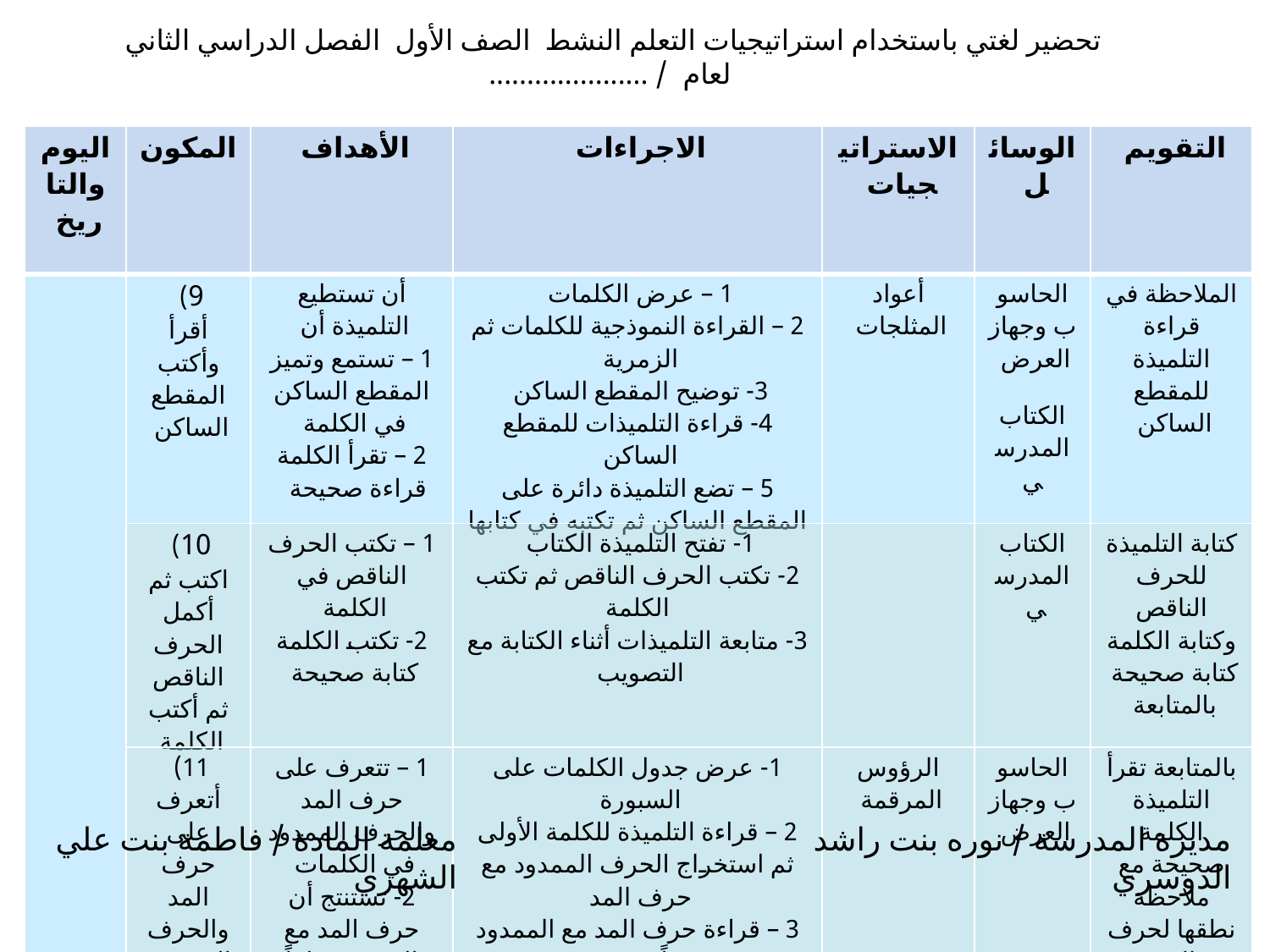

تحضير لغتي باستخدام استراتيجيات التعلم النشط  الصف الأول  الفصل الدراسي الثاني  لعام  / .....................

| اليوم والتاريخ | المكون | الأهداف | الاجراءات | الاستراتيجيات | الوسائل | التقويم |
| --- | --- | --- | --- | --- | --- | --- |
|  | 9) أقرأ وأكتب المقطع الساكن | أن تستطيع التلميذة أن 1 – تستمع وتميز المقطع الساكن في الكلمة 2 – تقرأ الكلمة قراءة صحيحة | 1 – عرض الكلمات 2 – القراءة النموذجية للكلمات ثم الزمرية 3- توضيح المقطع الساكن 4- قراءة التلميذات للمقطع الساكن 5 – تضع التلميذة دائرة على المقطع الساكن ثم تكتبه في كتابها | أعواد المثلجات | الحاسوب وجهاز العرض الكتاب المدرسي | الملاحظة في قراءة التلميذة للمقطع الساكن |
|  | 10) اكتب ثم أكمل الحرف الناقص ثم أكتب الكلمة | 1 – تكتب الحرف الناقص في الكلمة 2- تكتب الكلمة كتابة صحيحة | 1- تفتح التلميذة الكتاب 2- تكتب الحرف الناقص ثم تكتب الكلمة 3- متابعة التلميذات أثناء الكتابة مع التصويب |  | الكتاب المدرسي | كتابة التلميذة للحرف الناقص وكتابة الكلمة كتابة صحيحة بالمتابعة |
|  | 11) أتعرف على حرف المد والحرف الممدود | 1 – تتعرف على حرف المد والحرف الممدود في الكلمات 2- تستنتج أن حرف المد مع الممدود نطقاً وكتابةً | 1- عرض جدول الكلمات على السبورة 2 – قراءة التلميذة للكلمة الأولى ثم استخراج الحرف الممدود مع حرف المد 3 – قراءة حرف المد مع الممدود معاً مجردة | الرؤوس المرقمة | الحاسوب وجهاز العرض | بالمتابعة تقرأ التلميذة الكلمة صحيحة مع ملاحظة نطقها لحرف المد |
معلمة المادة / فاطمة بنت علي الشهري
مديرة المدرسة / نوره بنت راشد الدوسري